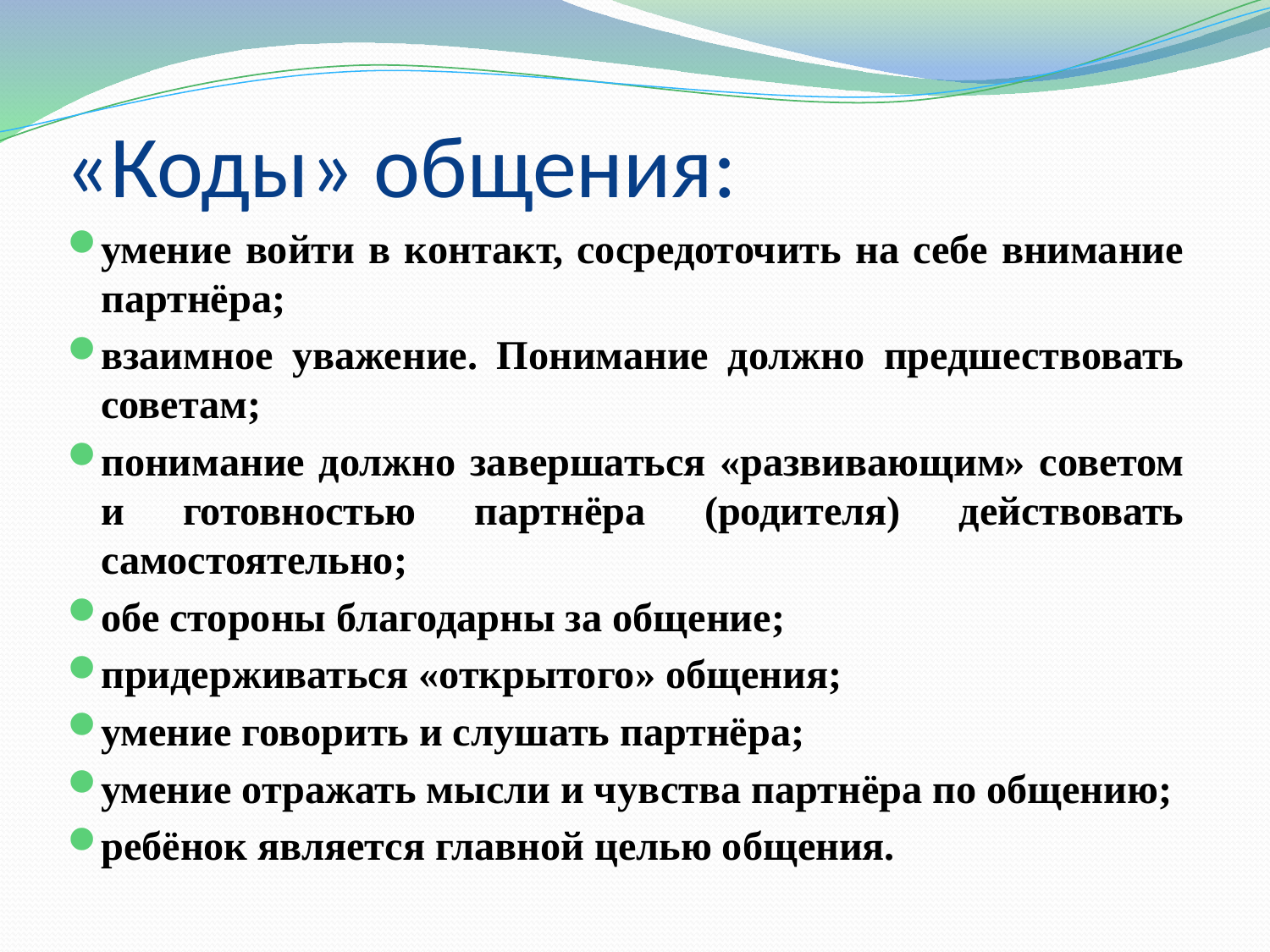

# «Коды» общения:
умение войти в контакт, сосредоточить на себе внимание партнёра;
взаимное уважение. Понимание должно предшествовать советам;
понимание должно завершаться «развивающим» советом и готовностью партнёра (родителя) действовать самостоятельно;
обе стороны благодарны за общение;
придерживаться «открытого» общения;
умение говорить и слушать партнёра;
умение отражать мысли и чувства партнёра по общению;
ребёнок является главной целью общения.